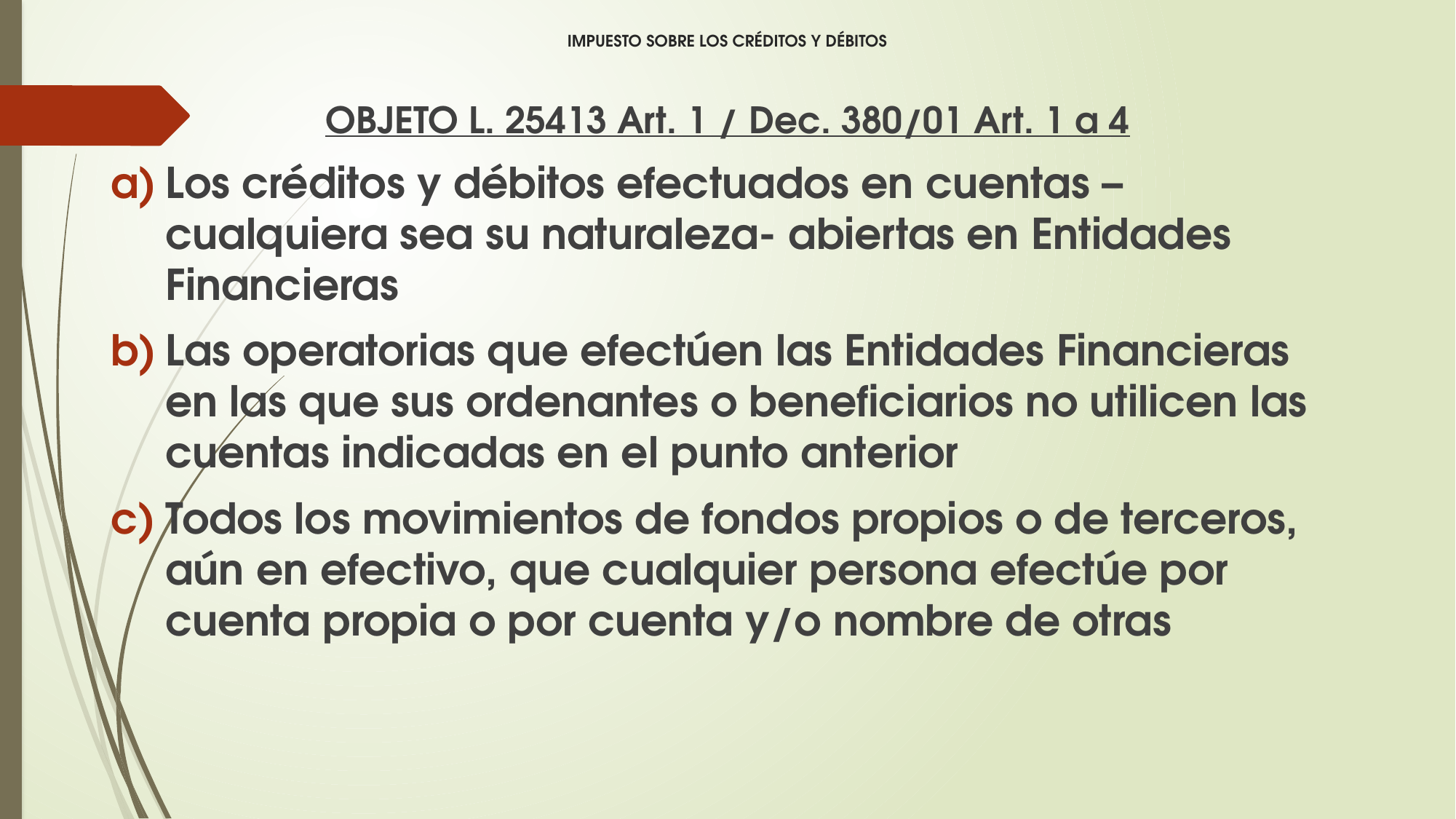

# IMPUESTO SOBRE LOS CRÉDITOS Y DÉBITOS
OBJETO L. 25413 Art. 1 / Dec. 380/01 Art. 1 a 4
Los créditos y débitos efectuados en cuentas –cualquiera sea su naturaleza- abiertas en Entidades Financieras
Las operatorias que efectúen las Entidades Financieras en las que sus ordenantes o beneficiarios no utilicen las cuentas indicadas en el punto anterior
Todos los movimientos de fondos propios o de terceros, aún en efectivo, que cualquier persona efectúe por cuenta propia o por cuenta y/o nombre de otras